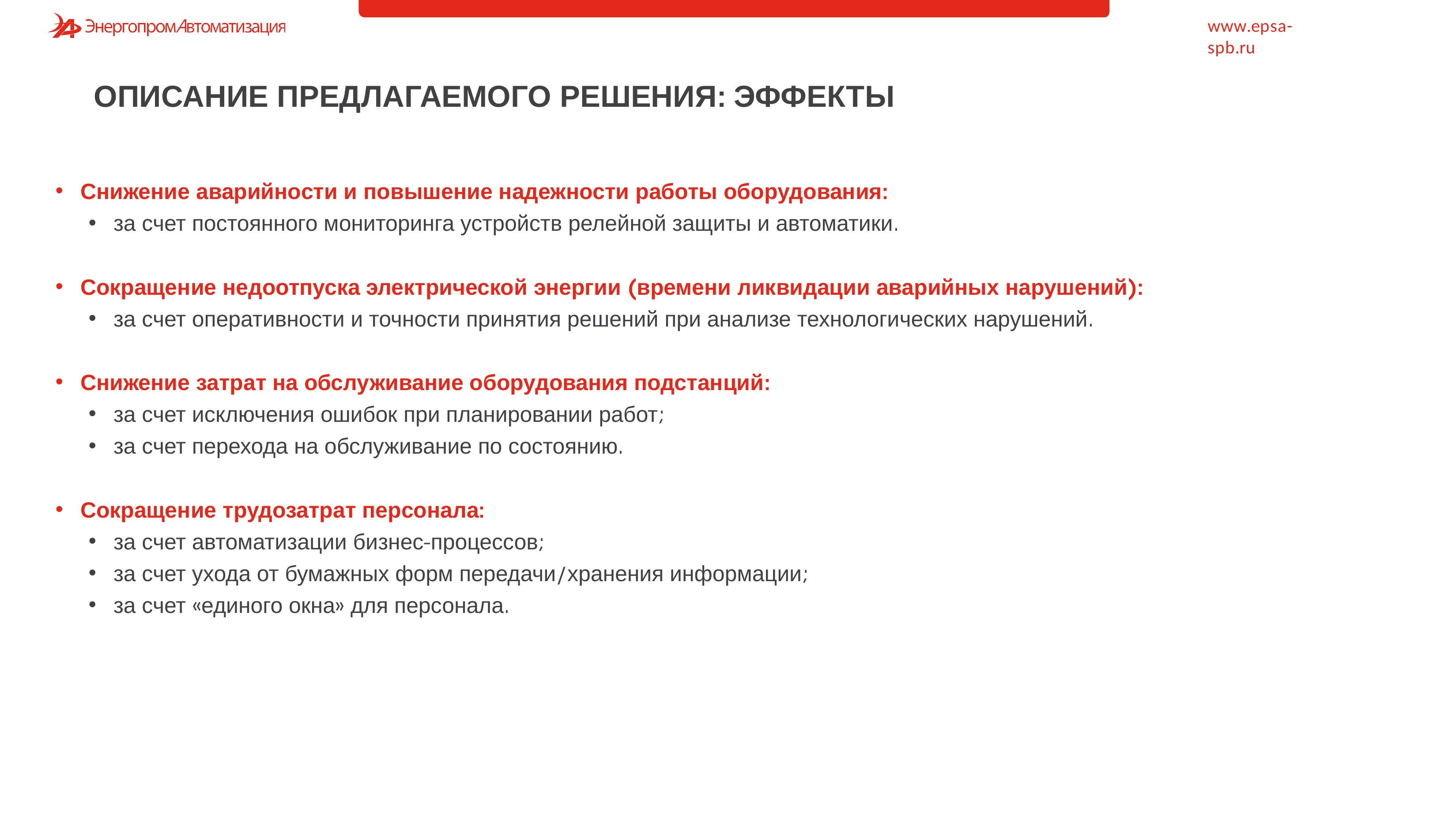

www.epsa-spb.ru

# ОПИСАНИЕ ПРЕДЛАГАЕМОГО РЕШЕНИЯ: ЭФФЕКТЫ
Снижение аварийности и повышение надежности работы оборудования:
за счет постоянного мониторинга устройств релейной защиты и автоматики.

Сокращение недоотпуска электрической энергии (времени ликвидации аварийных нарушений):
за счет оперативности и точности принятия решений при анализе технологических нарушений.

Снижение затрат на обслуживание оборудования подстанций:
за счет исключения ошибок при планировании работ;
за счет перехода на обслуживание по состоянию.

Сокращение трудозатрат персонала:
за счет автоматизации бизнес-процессов;
за счет ухода от бумажных форм передачи/хранения информации;
за счет «единого окна» для персонала.